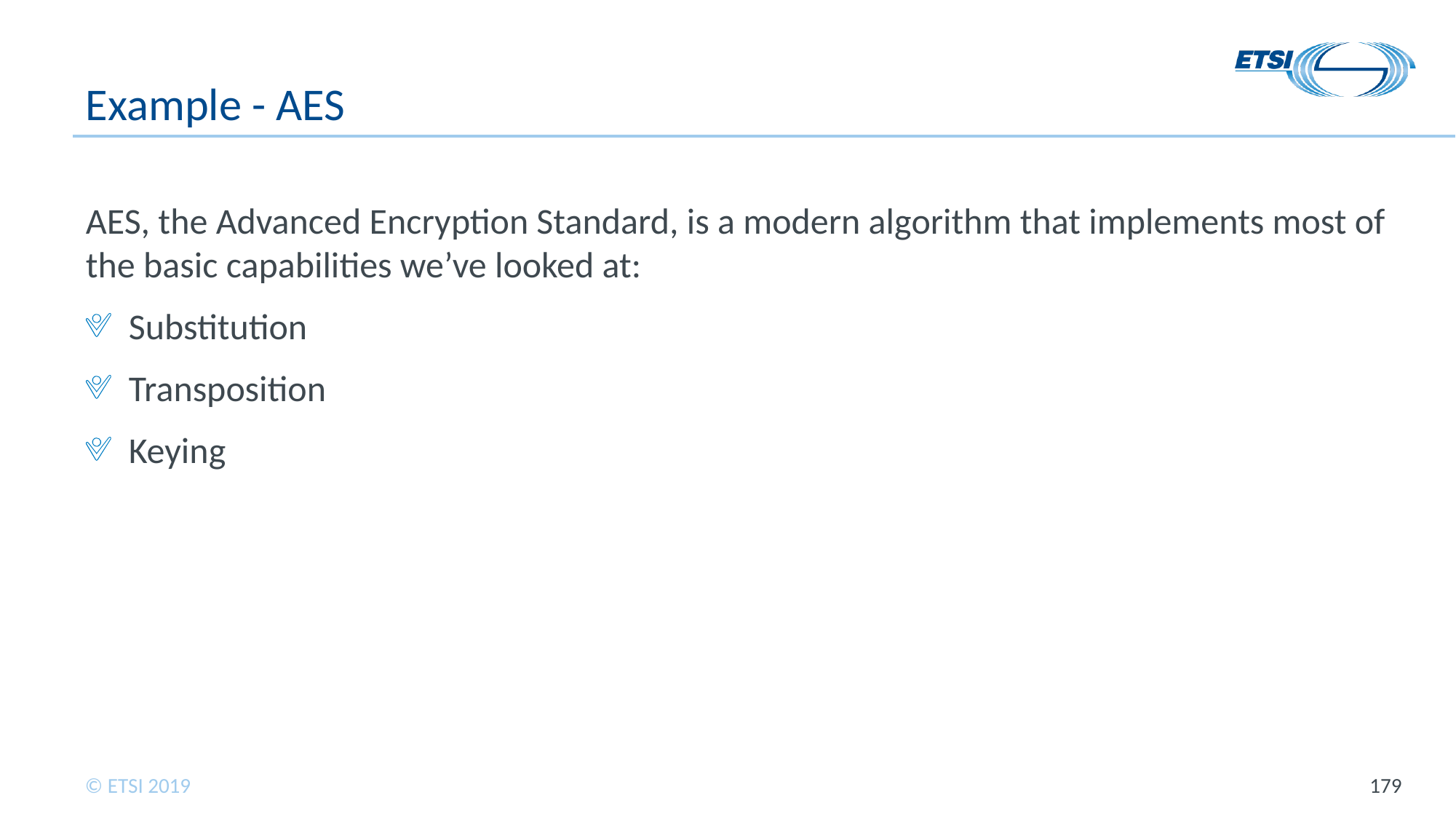

# Example - AES
AES, the Advanced Encryption Standard, is a modern algorithm that implements most of the basic capabilities we’ve looked at:
Substitution
Transposition
Keying